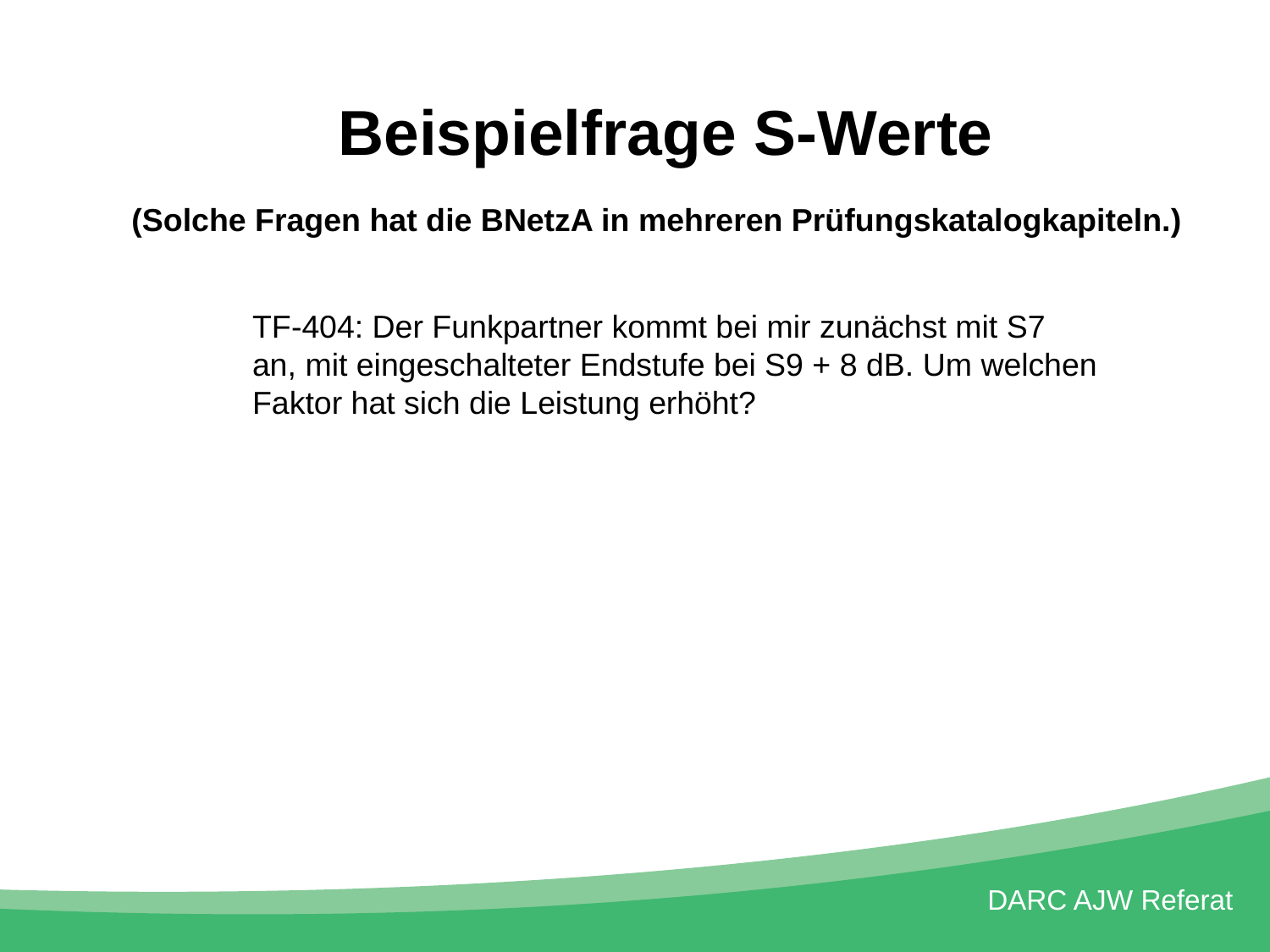

Beispielfrage S-Werte
(Solche Fragen hat die BNetzA in mehreren Prüfungskatalogkapiteln.)
TF-404: Der Funkpartner kommt bei mir zunächst mit S7 an, mit eingeschalteter Endstufe bei S9 + 8 dB. Um welchen Faktor hat sich die Leistung erhöht?